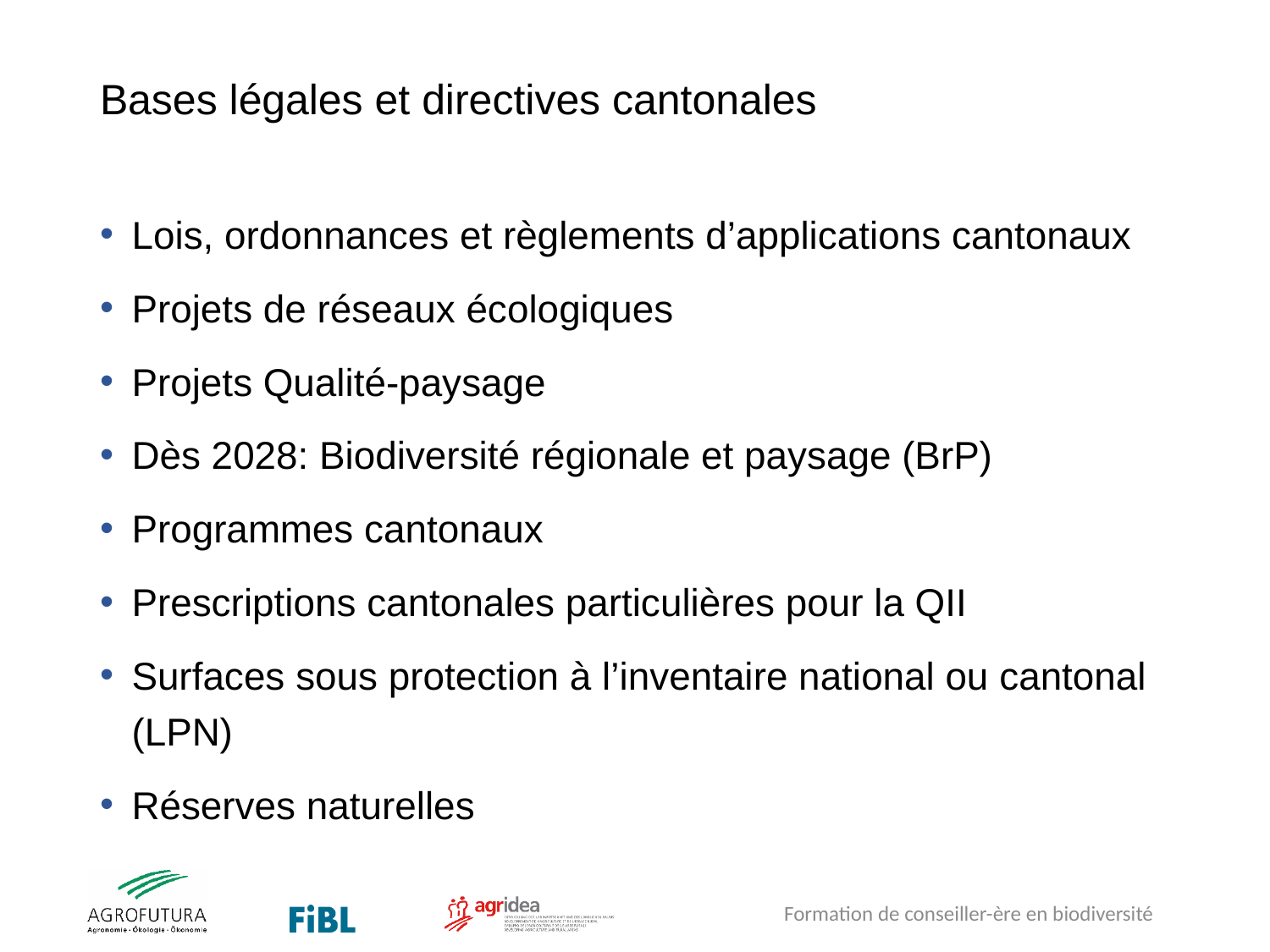

# Bases légales et directives cantonales
Lois, ordonnances et règlements d’applications cantonaux
Projets de réseaux écologiques
Projets Qualité-paysage
Dès 2028: Biodiversité régionale et paysage (BrP)
Programmes cantonaux
Prescriptions cantonales particulières pour la QII
Surfaces sous protection à l’inventaire national ou cantonal (LPN)
Réserves naturelles
Formation de conseiller-ère en biodiversité